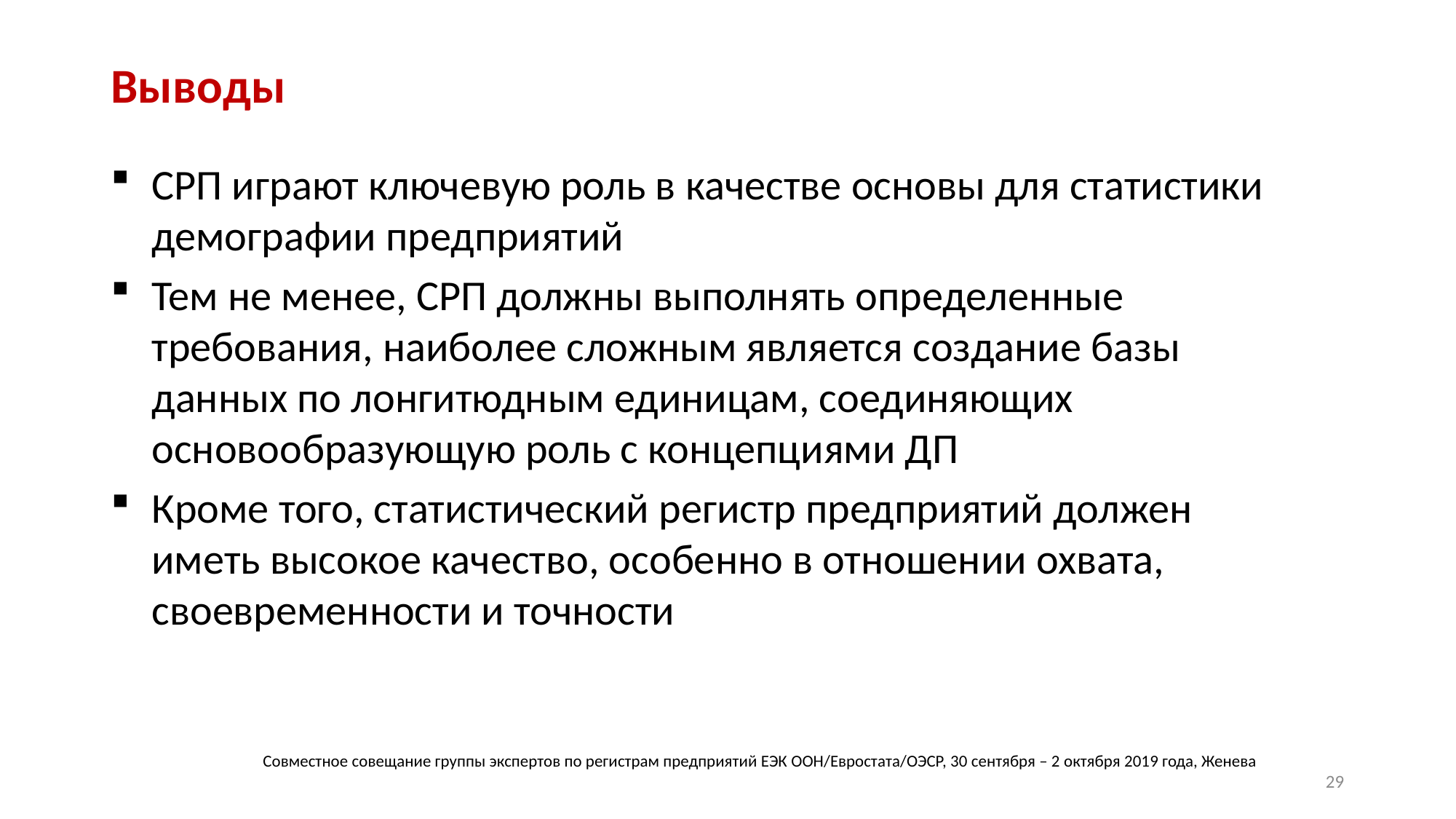

# Выводы
СРП играют ключевую роль в качестве основы для статистики демографии предприятий
Тем не менее, СРП должны выполнять определенные требования, наиболее сложным является создание базы данных по лонгитюдным единицам, соединяющих основообразующую роль с концепциями ДП
Кроме того, статистический регистр предприятий должен иметь высокое качество, особенно в отношении охвата, своевременности и точности

Совместное совещание группы экспертов по регистрам предприятий ЕЭК ООН/Евростата/ОЭСР, 30 сентября – 2 октября 2019 года, Женева
29